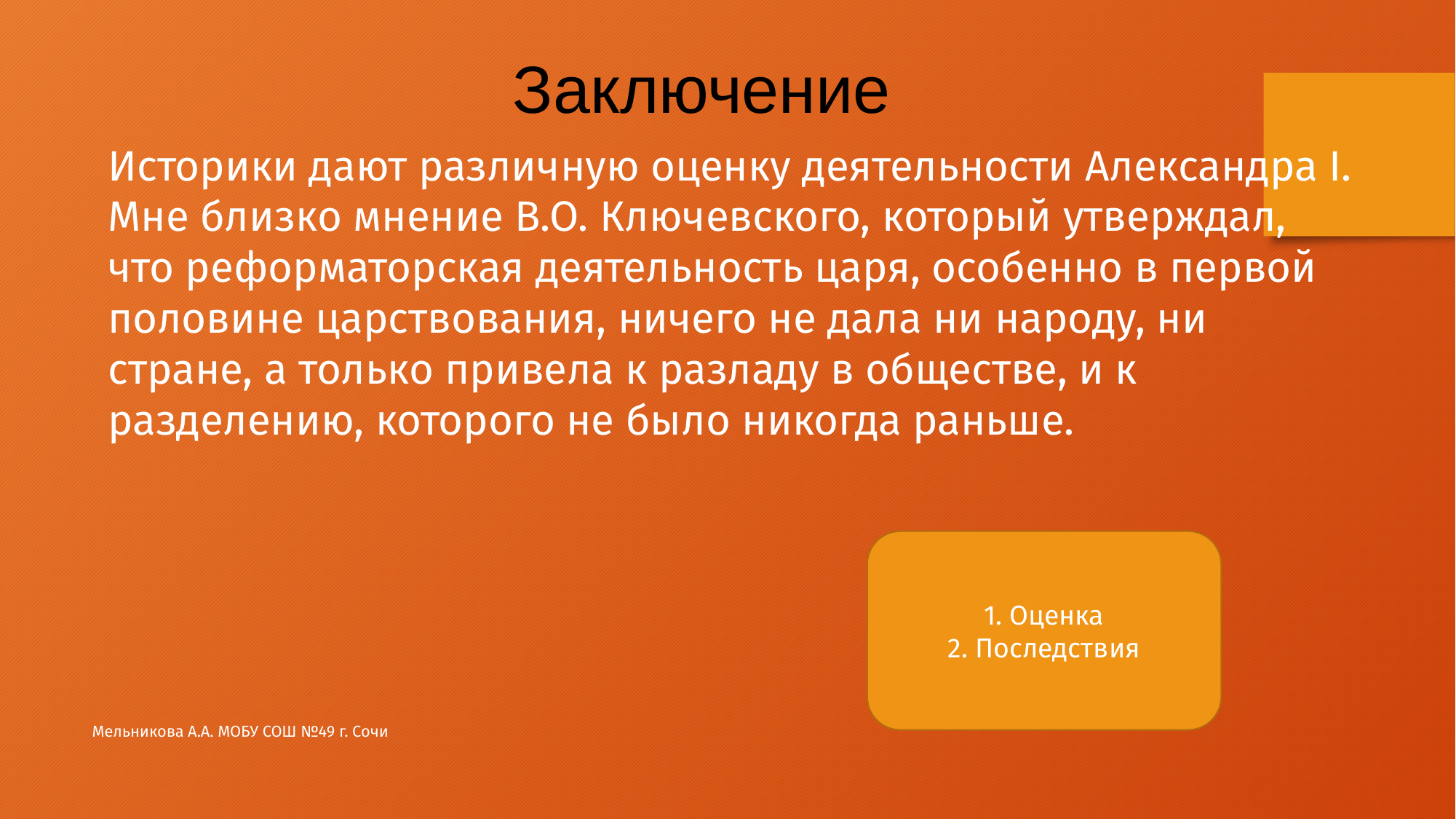

Заключение
Историки дают различную оценку деятельности Александра I. Мне близко мнение В.О. Ключевского, который утверждал, что реформаторская деятельность царя, особенно в первой половине царствования, ничего не дала ни народу, ни стране, а только привела к разладу в обществе, и к разделению, которого не было никогда раньше.
1. Оценка
2. Последствия
Мельникова А.А. МОБУ СОШ №49 г. Сочи